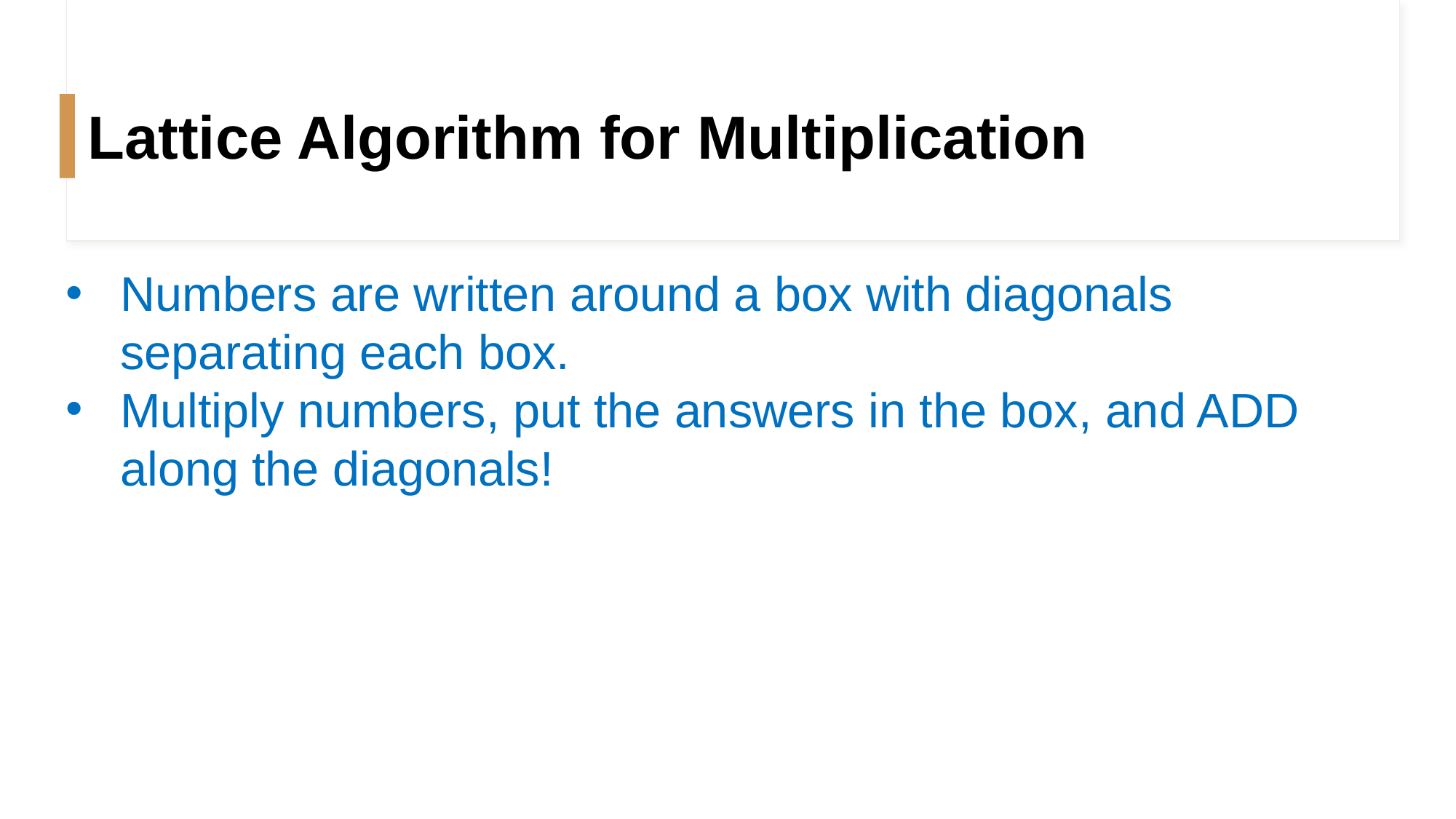

# Lattice Algorithm for Multiplication

Numbers are written around a box with diagonals separating each box.
Multiply numbers, put the answers in the box, and ADD along the diagonals!